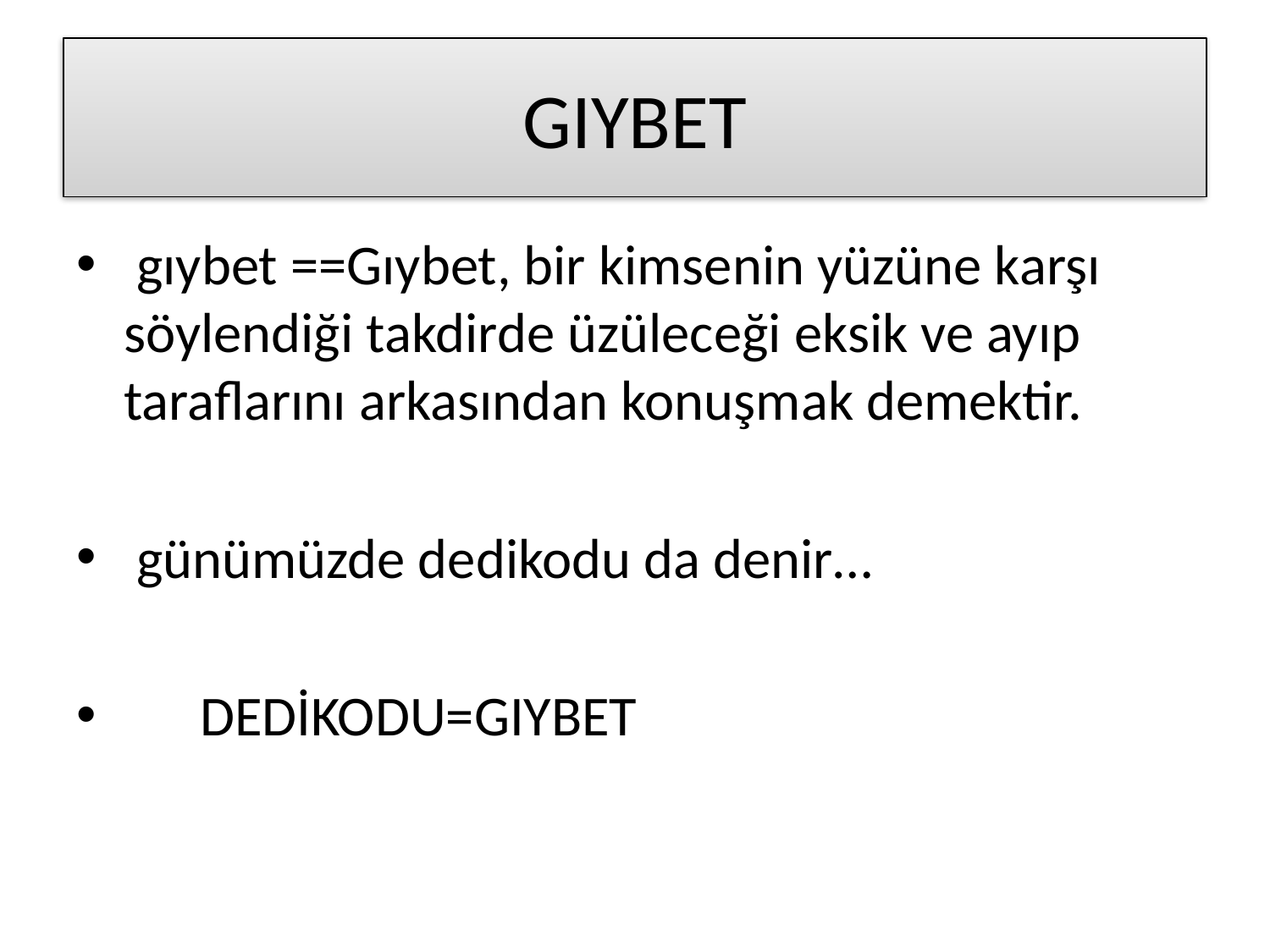

# GIYBET
 gıybet ==Gıybet, bir kimsenin yüzüne karşı söylendiği takdirde üzüleceği eksik ve ayıp taraflarını arkasından konuşmak demektir.

 günümüzde dedikodu da denir…

      DEDİKODU=GIYBET